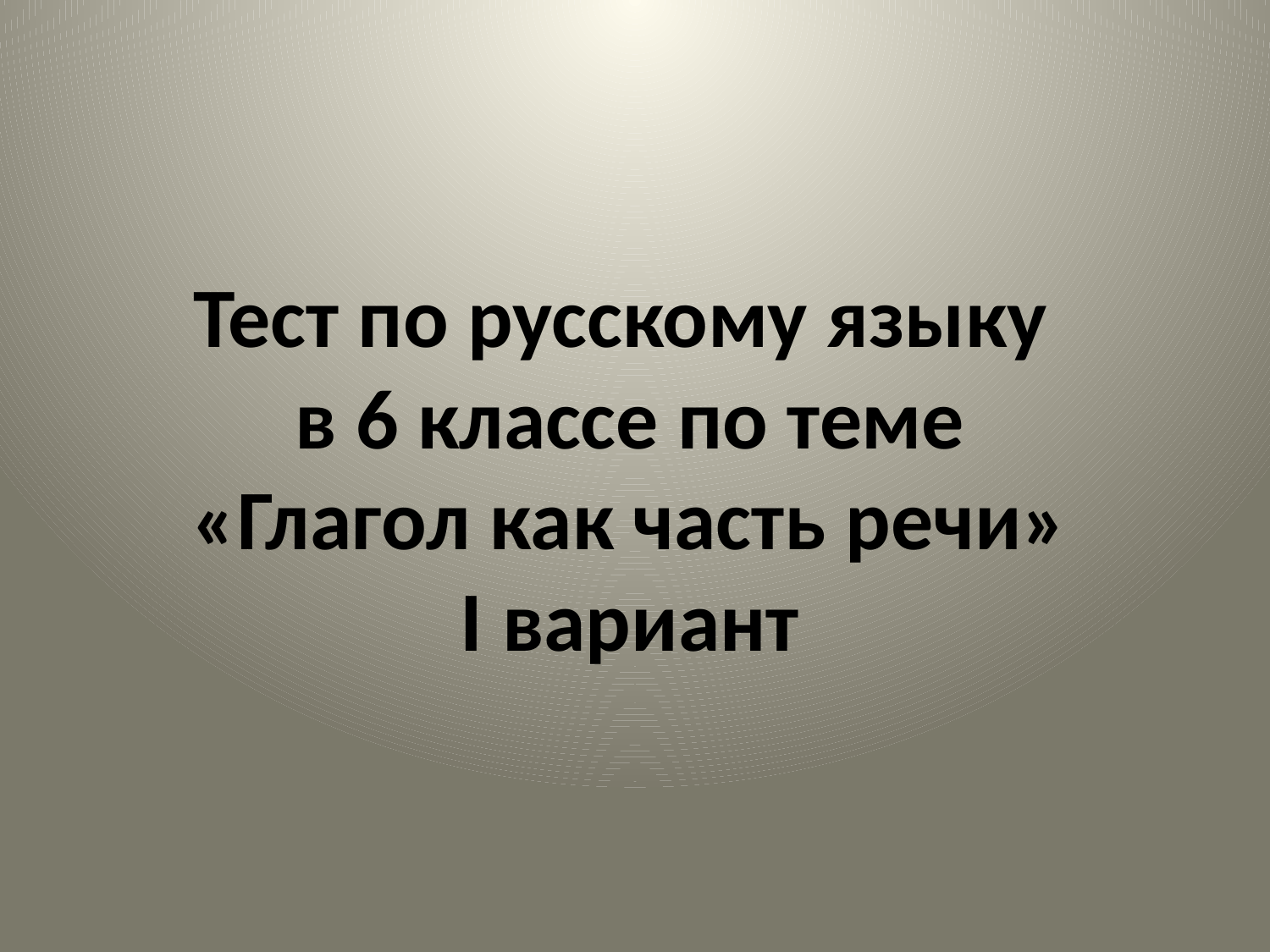

Тест по русскому языку
в 6 классе по теме «Глагол как часть речи»
I вариант